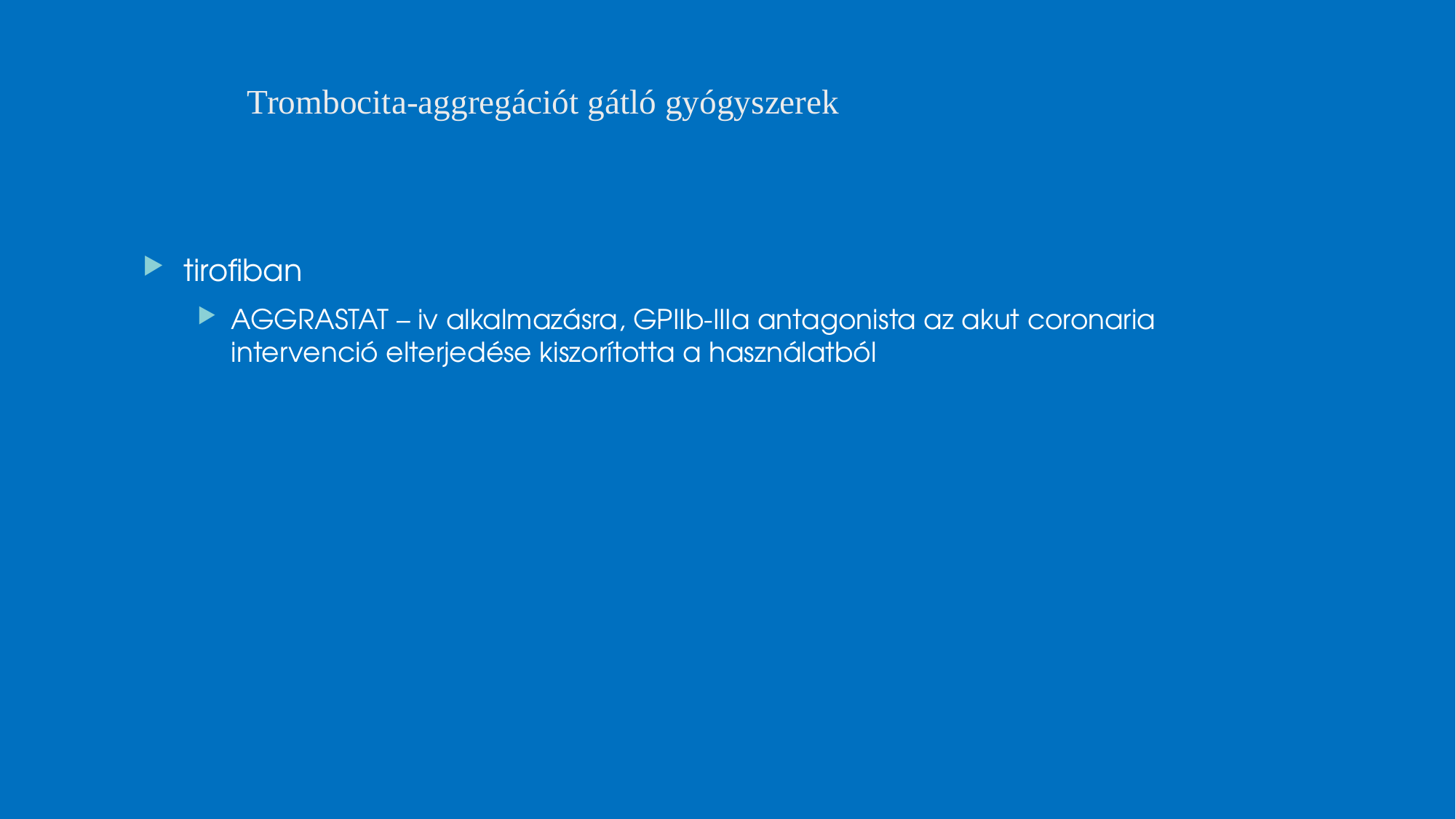

# Trombocita-aggregációt gátló gyógyszerek
tirofiban
AGGRASTAT – iv alkalmazásra, GPIIb-IIIa antagonista az akut coronaria intervenció elterjedése kiszorította a használatból